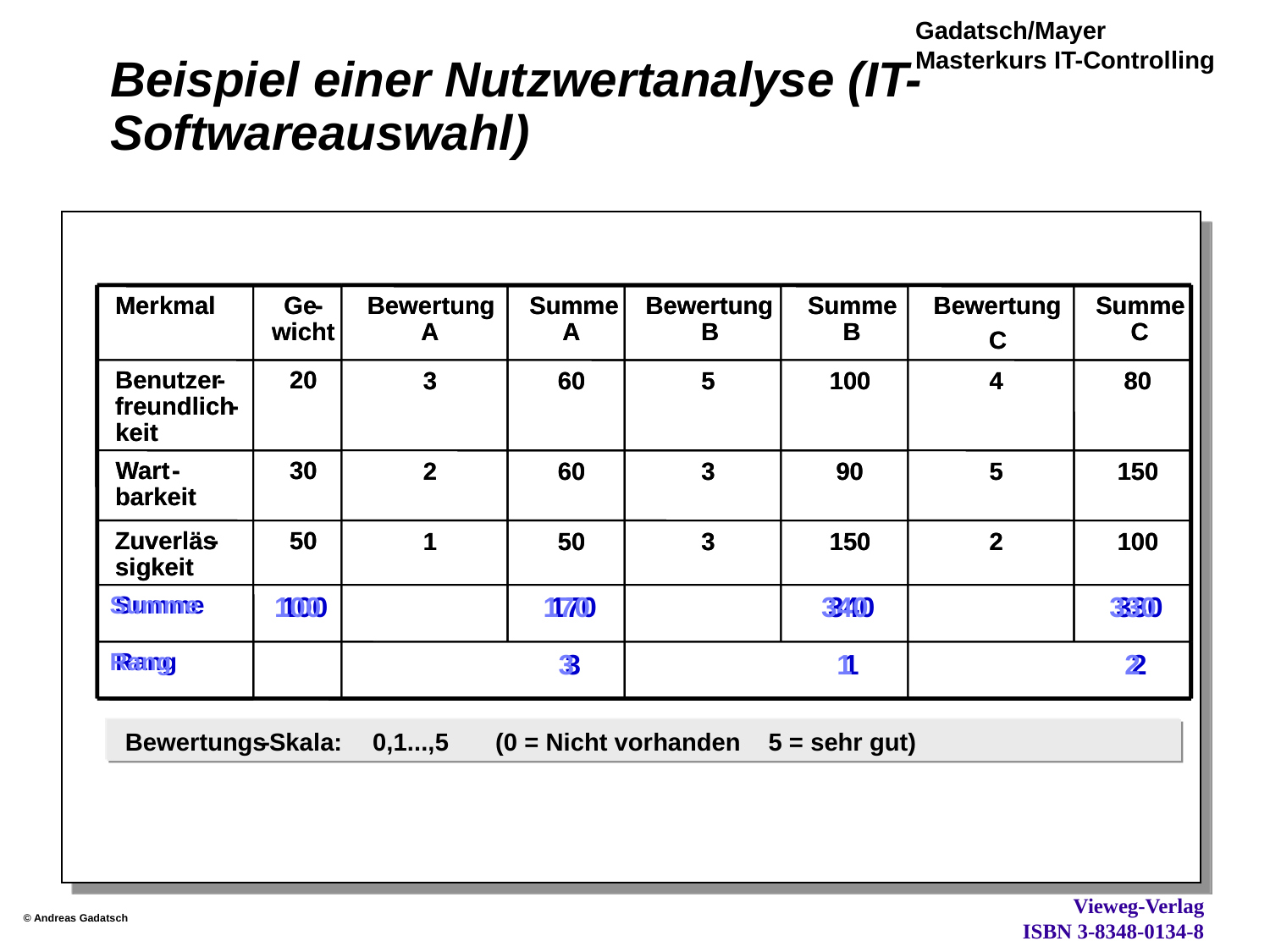

# Beispiel einer Nutzwertanalyse (IT-Softwareauswahl)

Merkmal
Merkmal
Ge
Ge
-
-
Bewertung
Bewertung
Summe
Summe
Bewertung
Bewertung
Summe
Summe
Bewertung
Bewertung
Summe
Summe
wicht
wicht
A
A
A
A
B
B
B
B
C
C
C
C

Benutzer
Benutzer
-
-
20
20
3
3
60
60
5
5
100
100
4
4
80
80
freundlich
freundlich
-
-
keit
keit

Wart
Wart
-
-
30
30
2
2
60
60
3
3
90
90
5
5
150
150
barkeit
barkeit

Zuverläs
Zuverläs
-
-
50
50
1
1
50
50
3
3
150
150
2
2
100
100
sigkeit
sigkeit

Summe
Summe
100
100
170
170
340
340
330
330

Rang
Rang
3
3
1
1
2
2

Bewertungs
-
Skala:
0,1...,5
(0 = Nicht vorhanden    5 = sehr gut)